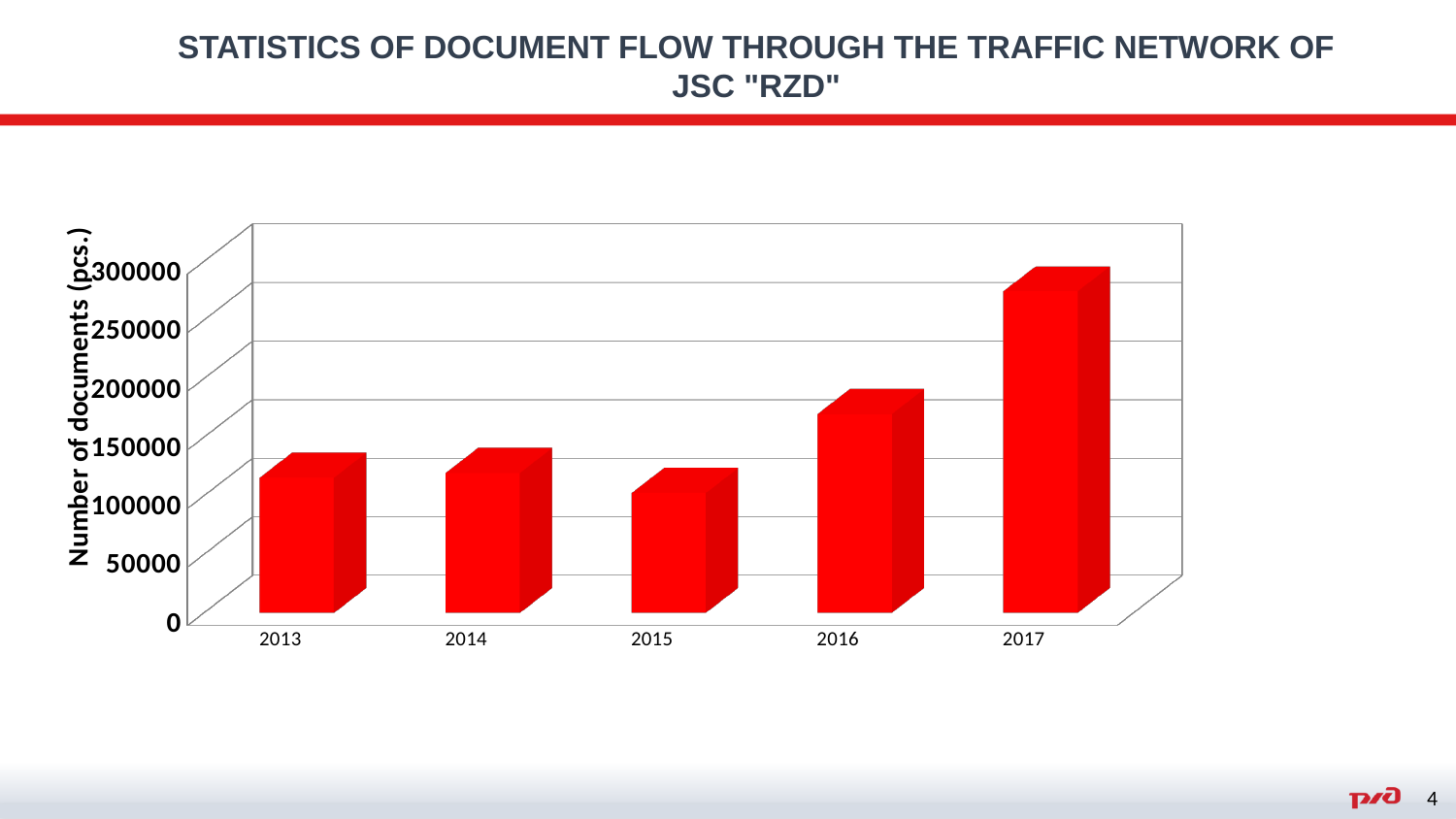

STATISTICS OF DOCUMENT FLOW THROUGH THE TRAFFIC NETWORK OF JSC "RZD"

[unsupported chart]